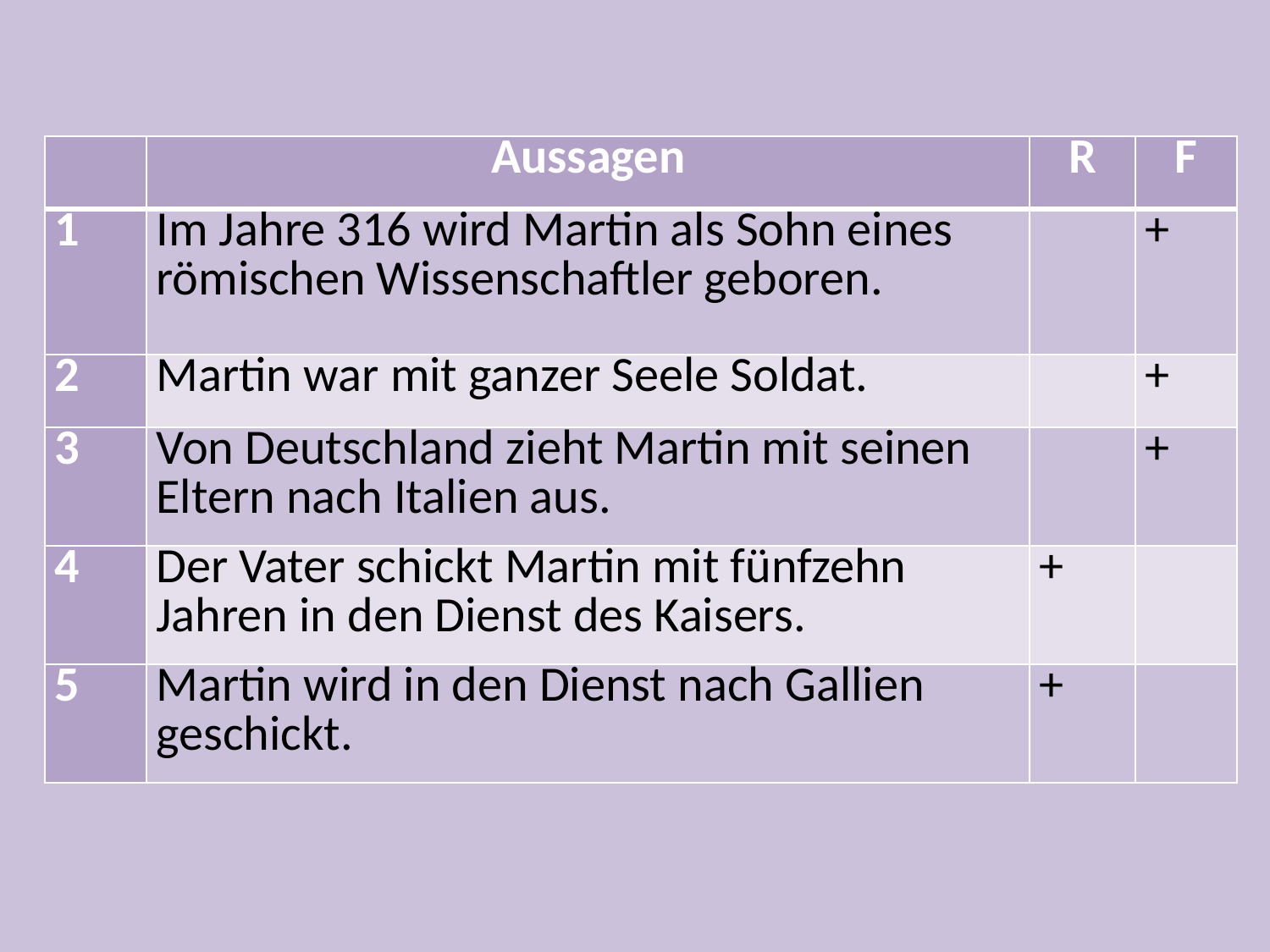

|  | Aussagen | R | F |
| --- | --- | --- | --- |
| 1 | Im Jahre 316 wird Martin als Sohn eines römischen Wissenschaftler geboren. |  | + |
| 2 | Martin war mit ganzer Seele Soldat. |  | + |
| 3 | Von Deutschland zieht Martin mit seinen Eltern nach Italien aus. |  | + |
| 4 | Der Vater schickt Martin mit fünfzehn Jahren in den Dienst des Kaisers. | + |  |
| 5 | Martin wird in den Dienst nach Gallien geschickt. | + |  |